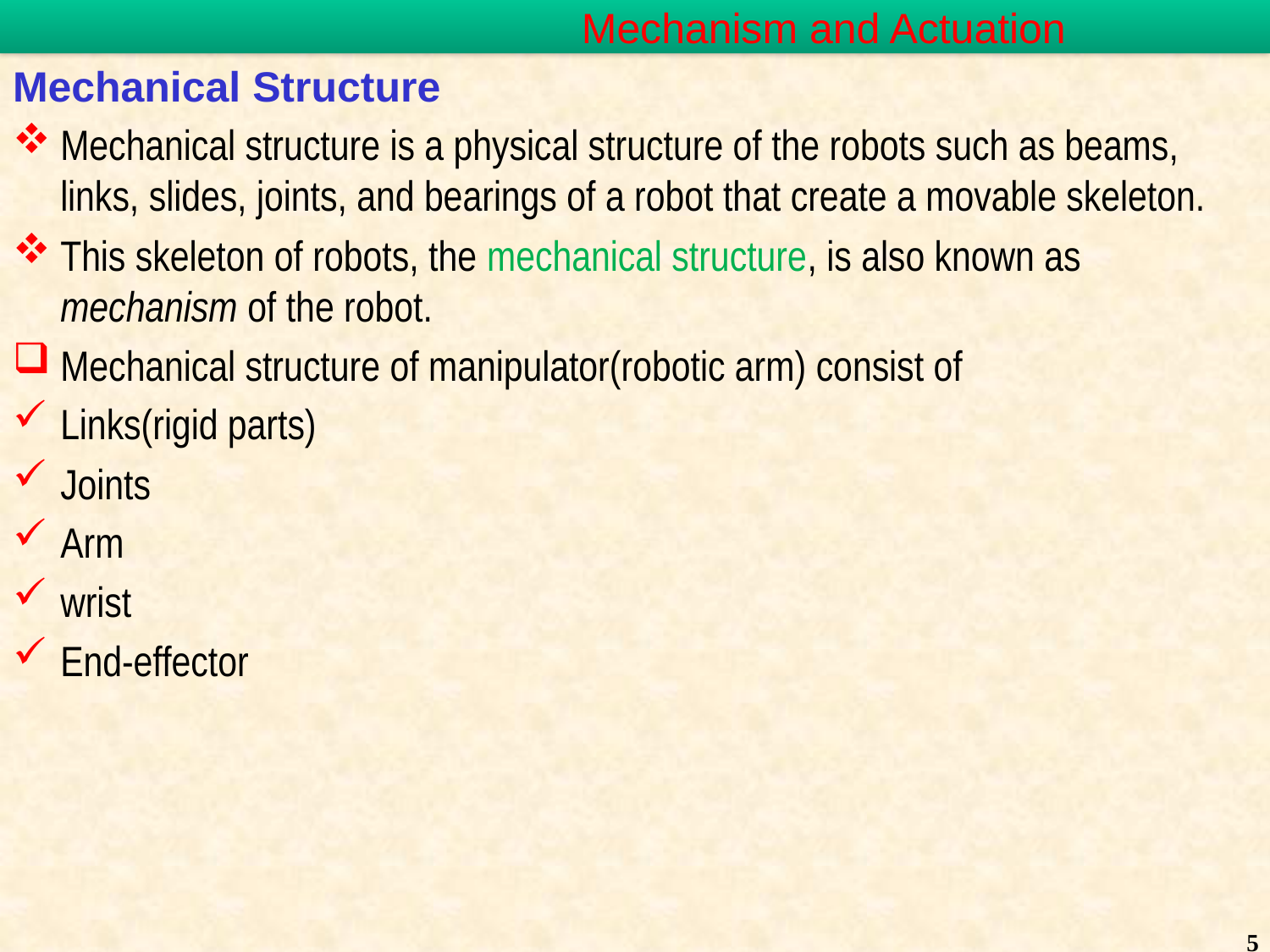

Mechanism and Actuation
Mechanical Structure
Mechanical structure is a physical structure of the robots such as beams, links, slides, joints, and bearings of a robot that create a movable skeleton.
This skeleton of robots, the mechanical structure, is also known as mechanism of the robot.
Mechanical structure of manipulator(robotic arm) consist of
Links(rigid parts)
Joints
Arm
wrist
End-effector
5